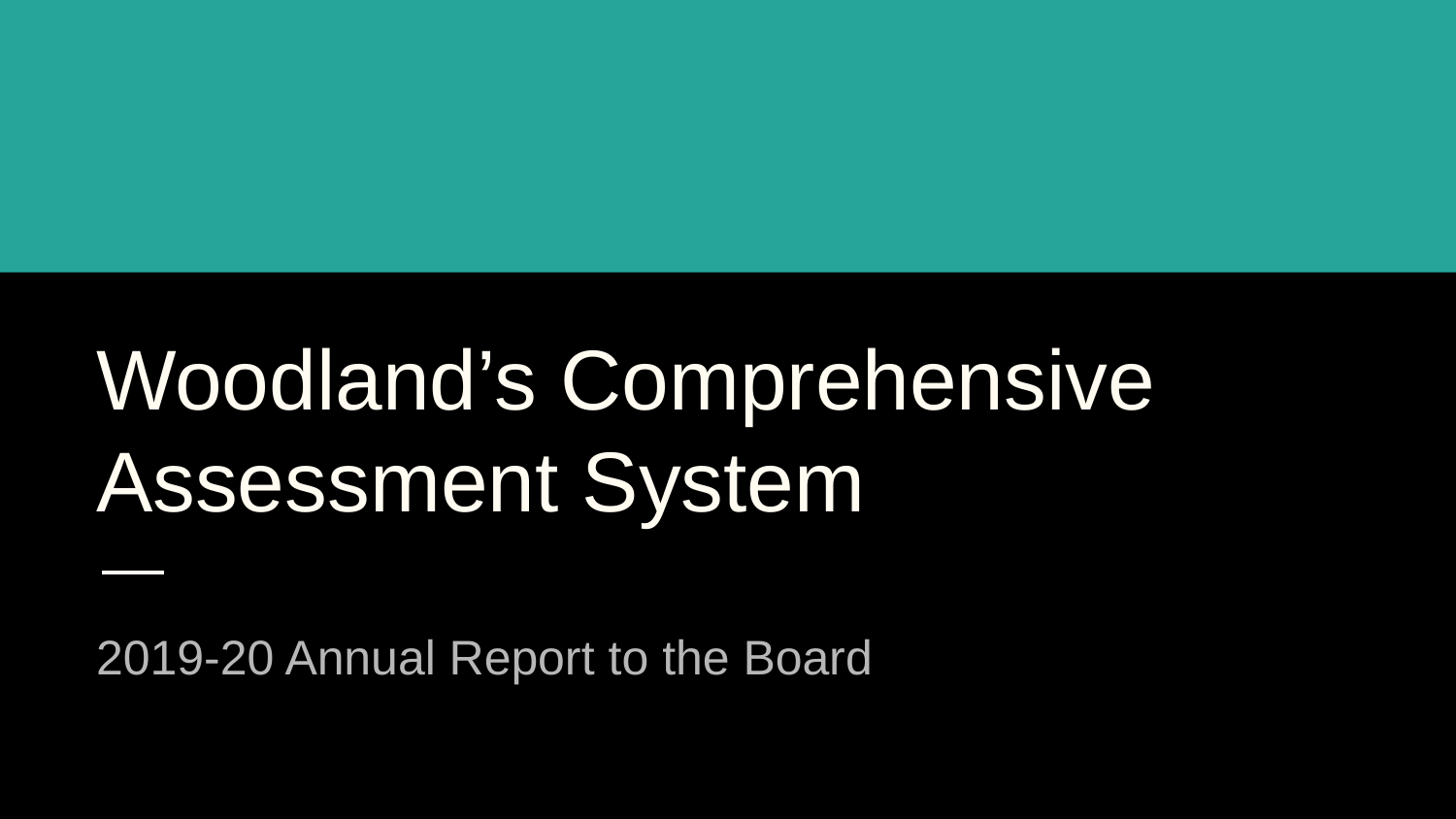

# Woodland’s Comprehensive Assessment System
2019-20 Annual Report to the Board